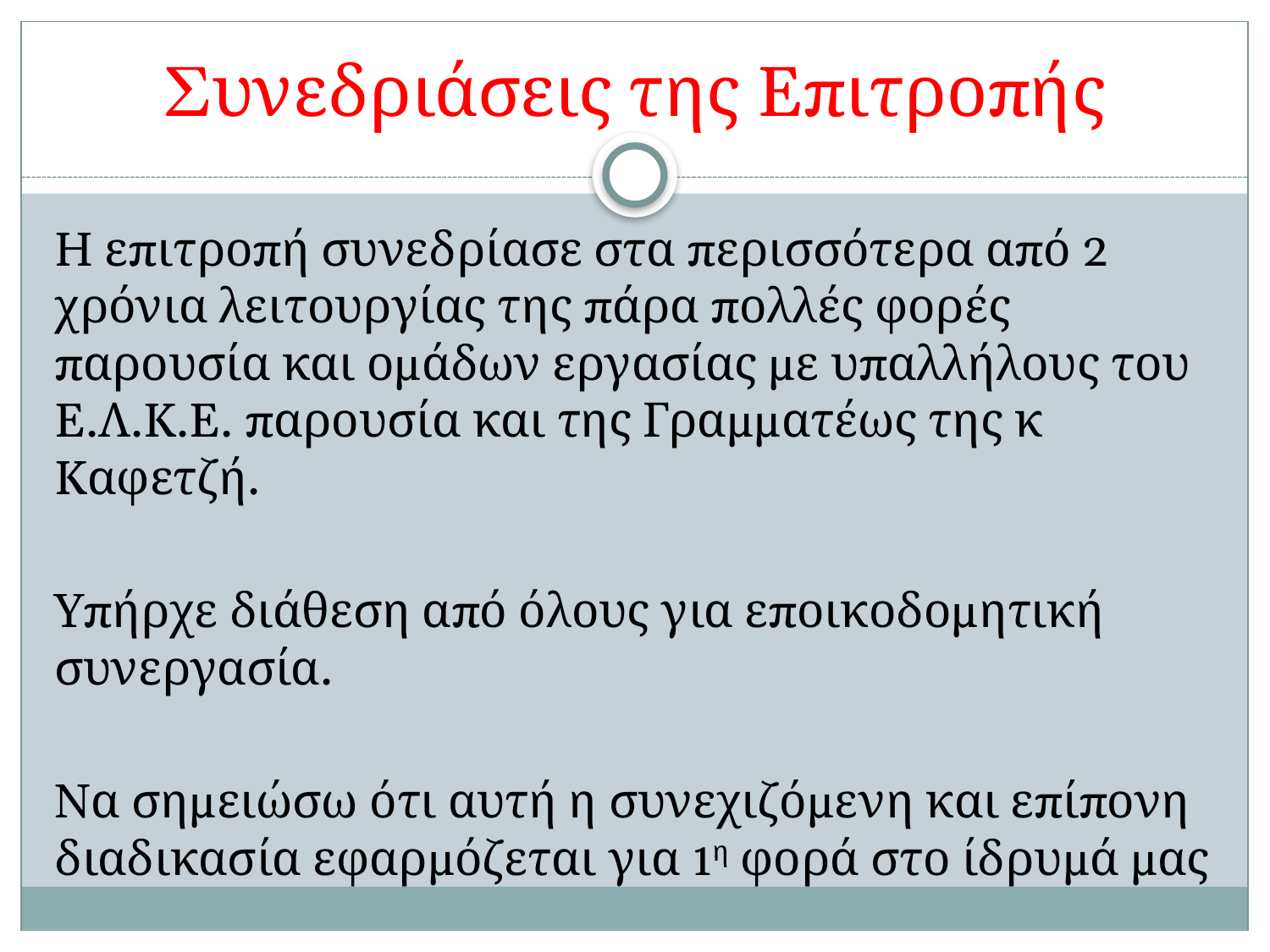

# Συνεδριάσεις της Επιτροπής
Η επιτροπή συνεδρίασε στα περισσότερα από 2 χρόνια λειτουργίας της πάρα πολλές φορές παρουσία και ομάδων εργασίας με υπαλλήλους του Ε.Λ.Κ.Ε. παρουσία και της Γραμματέως της κ Καφετζή.

Υπήρχε διάθεση από όλους για εποικοδομητική συνεργασία.

Να σημειώσω ότι αυτή η συνεχιζόμενη και επίπονη διαδικασία εφαρμόζεται για 1η φορά στο ίδρυμά μας